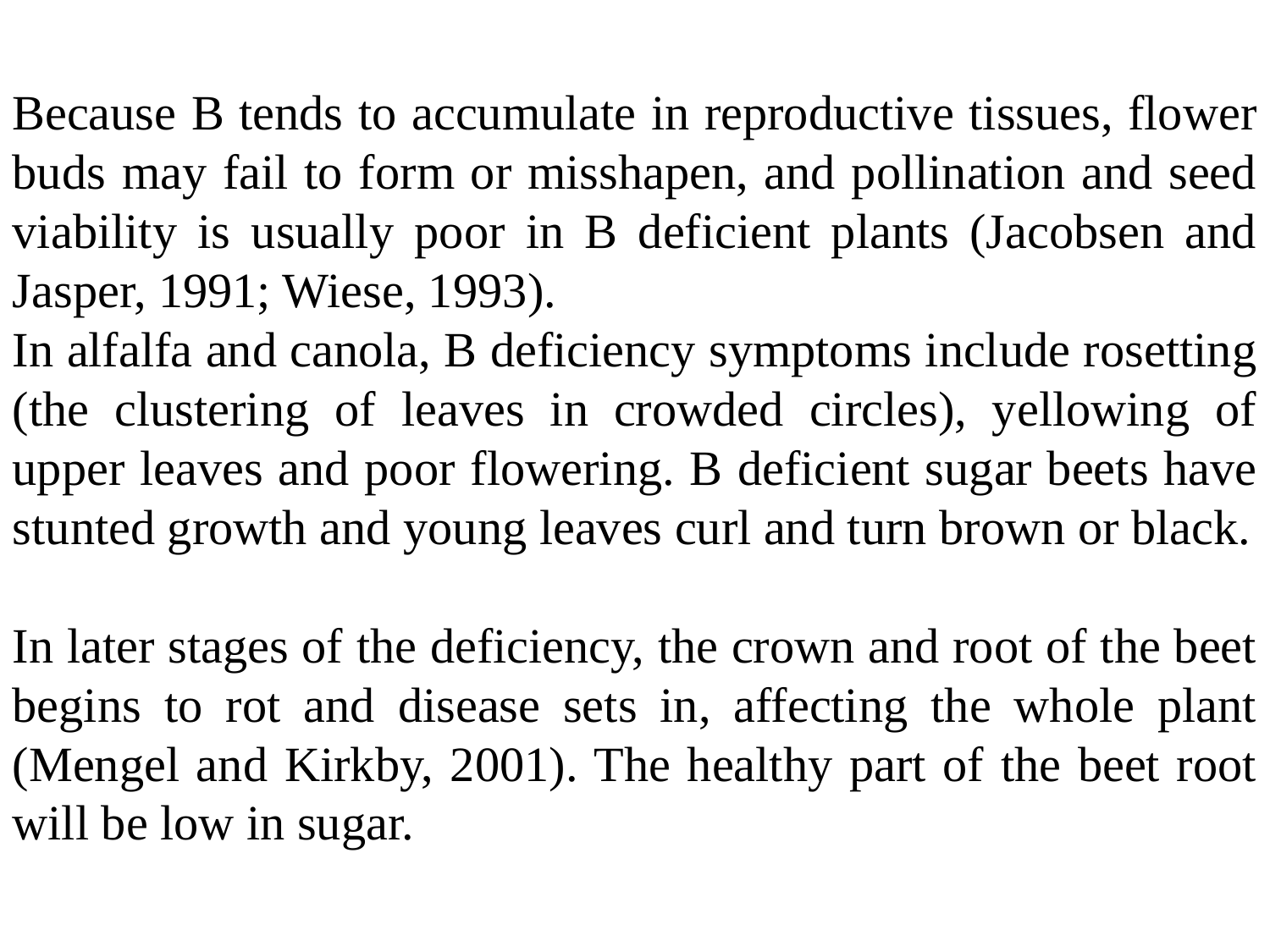

Because B tends to accumulate in reproductive tissues, flower buds may fail to form or misshapen, and pollination and seed viability is usually poor in B deficient plants (Jacobsen and Jasper, 1991; Wiese, 1993).
In alfalfa and canola, B deficiency symptoms include rosetting (the clustering of leaves in crowded circles), yellowing of upper leaves and poor flowering. B deficient sugar beets have stunted growth and young leaves curl and turn brown or black.

In later stages of the deficiency, the crown and root of the beet begins to rot and disease sets in, affecting the whole plant (Mengel and Kirkby, 2001). The healthy part of the beet root will be low in sugar.